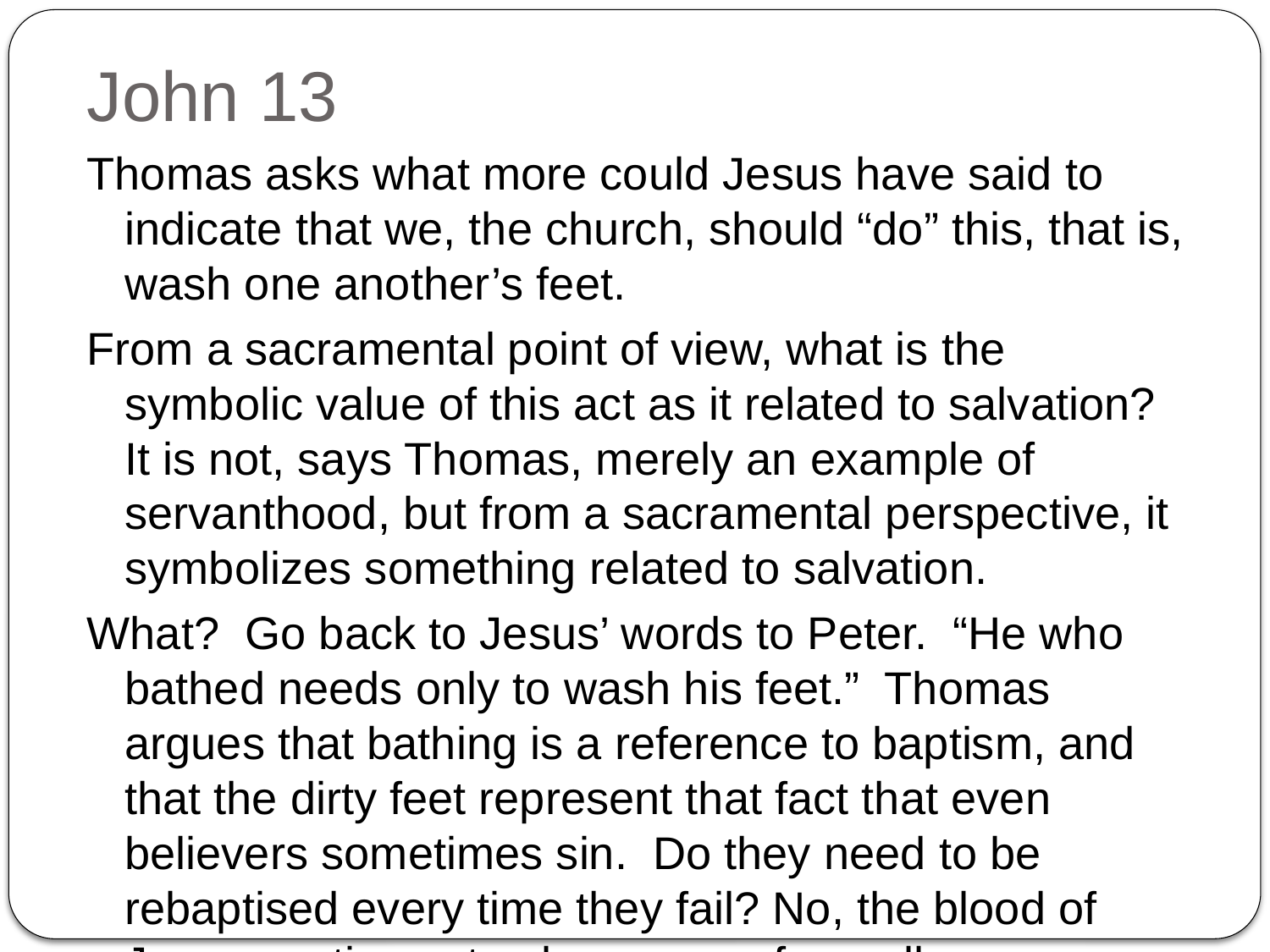

# John 13
Thomas asks what more could Jesus have said to indicate that we, the church, should “do” this, that is, wash one another’s feet.
From a sacramental point of view, what is the symbolic value of this act as it related to salvation?  It is not, says Thomas, merely an example of servanthood, but from a sacramental perspective, it symbolizes something related to salvation.
What?  Go back to Jesus’ words to Peter.  “He who bathed needs only to wash his feet.”  Thomas argues that bathing is a reference to baptism, and that the dirty feet represent that fact that even believers sometimes sin.  Do they need to be rebaptised every time they fail? No, the blood of Jesus continues to cleanses us from all unrighteousness.  Feet washing symbolizes this continued cleansing and forgiveness that He offers.